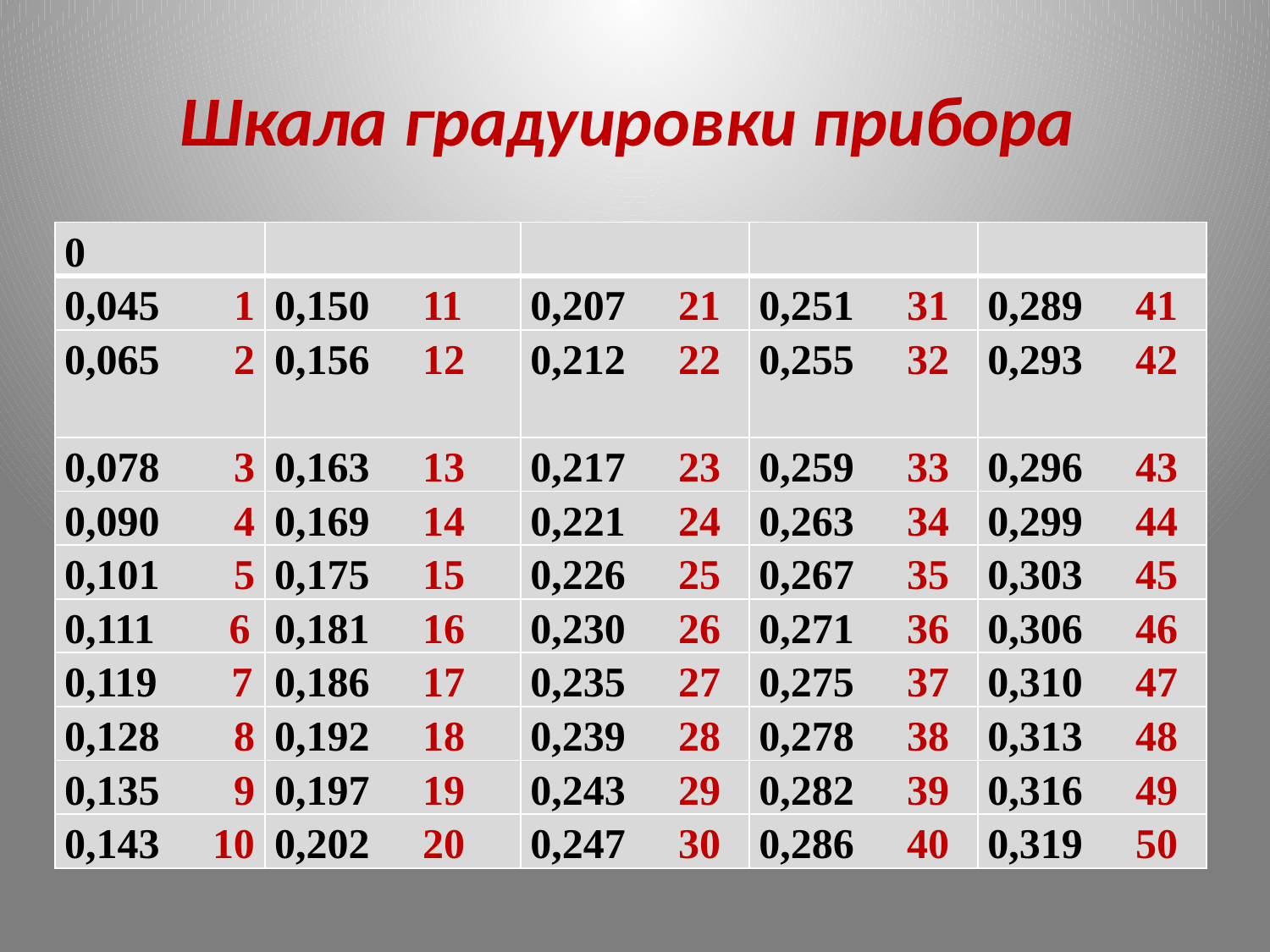

# Шкала градуировки прибора
| 0 |  |  |  |  |
| --- | --- | --- | --- | --- |
| 0,045 1 | 0,150 11 | 0,207 21 | 0,251 31 | 0,289 41 |
| 0,065 2 | 0,156 12 | 0,212 22 | 0,255 32 | 0,293 42 |
| 0,078 3 | 0,163 13 | 0,217 23 | 0,259 33 | 0,296 43 |
| 0,090 4 | 0,169 14 | 0,221 24 | 0,263 34 | 0,299 44 |
| 0,101 5 | 0,175 15 | 0,226 25 | 0,267 35 | 0,303 45 |
| 0,111 6 | 0,181 16 | 0,230 26 | 0,271 36 | 0,306 46 |
| 0,119 7 | 0,186 17 | 0,235 27 | 0,275 37 | 0,310 47 |
| 0,128 8 | 0,192 18 | 0,239 28 | 0,278 38 | 0,313 48 |
| 0,135 9 | 0,197 19 | 0,243 29 | 0,282 39 | 0,316 49 |
| 0,143 10 | 0,202 20 | 0,247 30 | 0,286 40 | 0,319 50 |